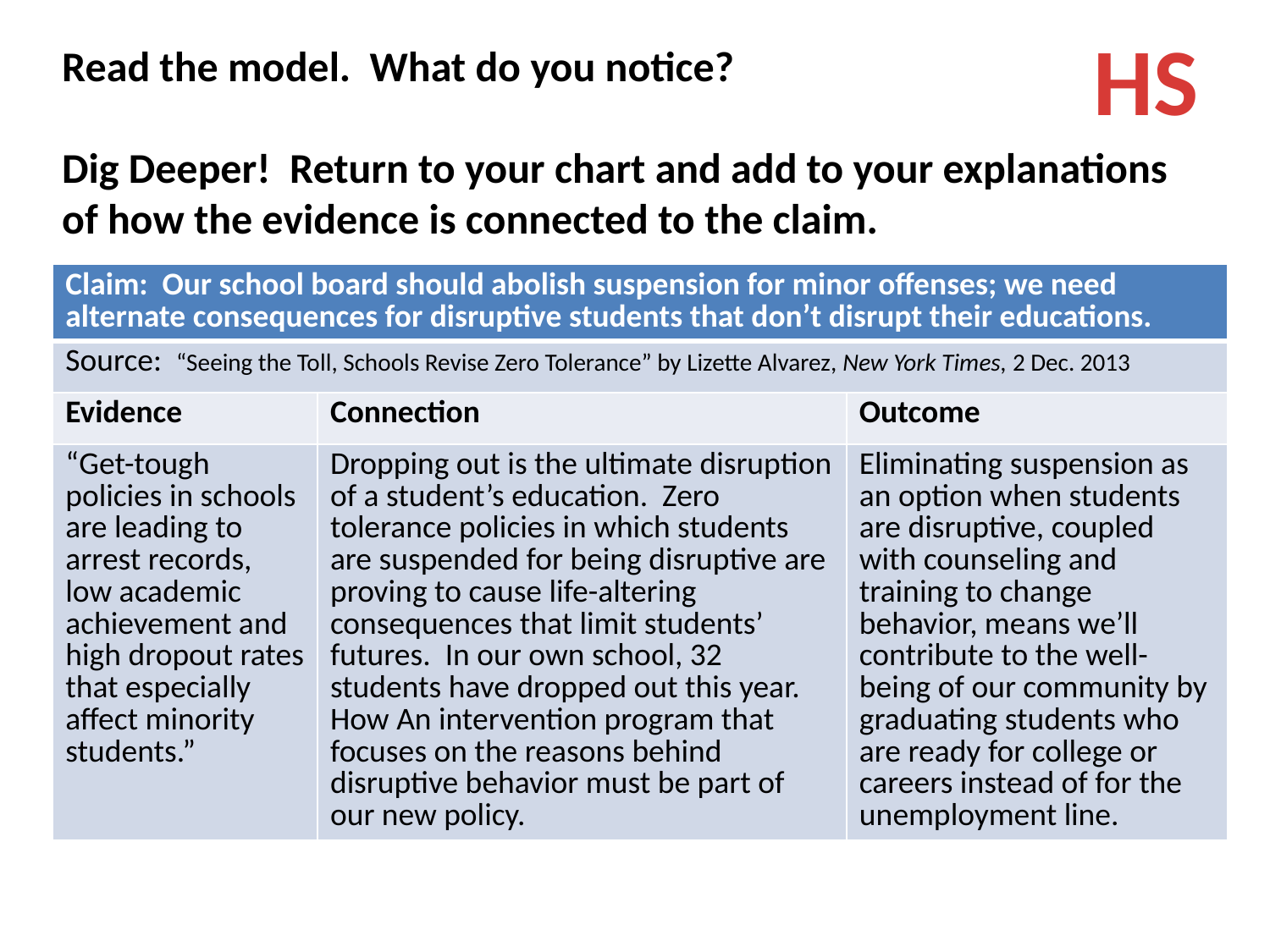

HS
Read the model.  What do you notice?

Dig Deeper!  Return to your chart and add to your explanations of how the evidence is connected to the claim.
| Claim: Our school board should abolish suspension for minor offenses; we need alternate consequences for disruptive students that don’t disrupt their educations. |  |  |
| --- | --- | --- |
| Source: “Seeing the Toll, Schools Revise Zero Tolerance” by Lizette Alvarez, New York Times, 2 Dec. 2013 |  |  |
| Evidence | Connection | Outcome |
| “Get-tough policies in schools are leading to arrest records, low academic achievement and high dropout rates that especially affect minority students.” | Dropping out is the ultimate disruption of a student’s education. Zero tolerance policies in which students are suspended for being disruptive are proving to cause life-altering consequences that limit students’ futures. In our own school, 32 students have dropped out this year. How An intervention program that focuses on the reasons behind disruptive behavior must be part of our new policy. | Eliminating suspension as an option when students are disruptive, coupled with counseling and training to change behavior, means we’ll contribute to the well-being of our community by graduating students who are ready for college or careers instead of for the unemployment line. |